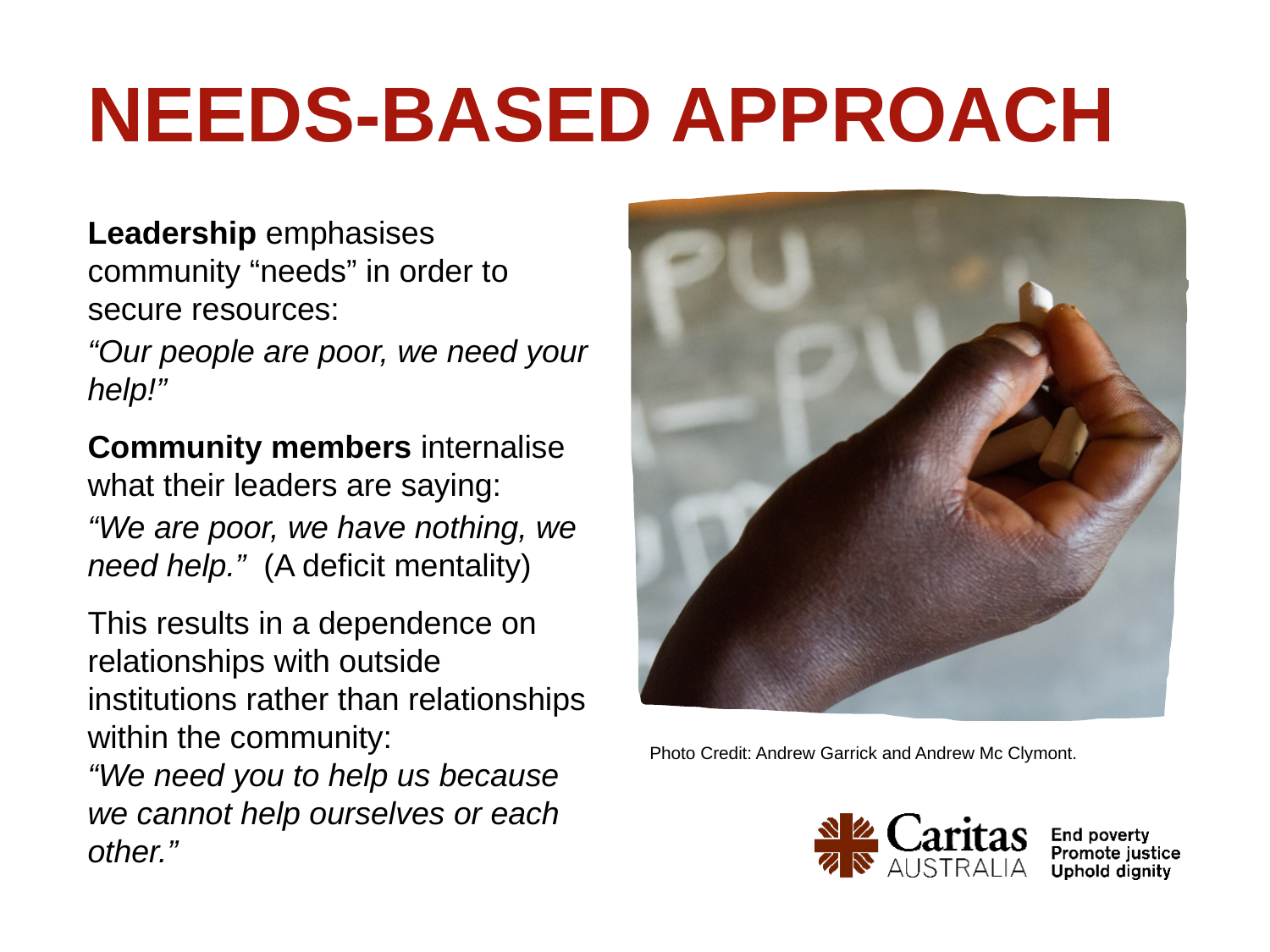

# NEEDS-BASED APPROACH

Leadership emphasises community “needs” in order to secure resources:
“Our people are poor, we need your help!”

Community members internalise what their leaders are saying:
“We are poor, we have nothing, we need help.”  (A deficit mentality)

This results in a dependence on relationships with outside institutions rather than relationships within the community:
“We need you to help us because we cannot help ourselves or each other.”

Photo Credit: Andrew Garrick and Andrew Mc Clymont.